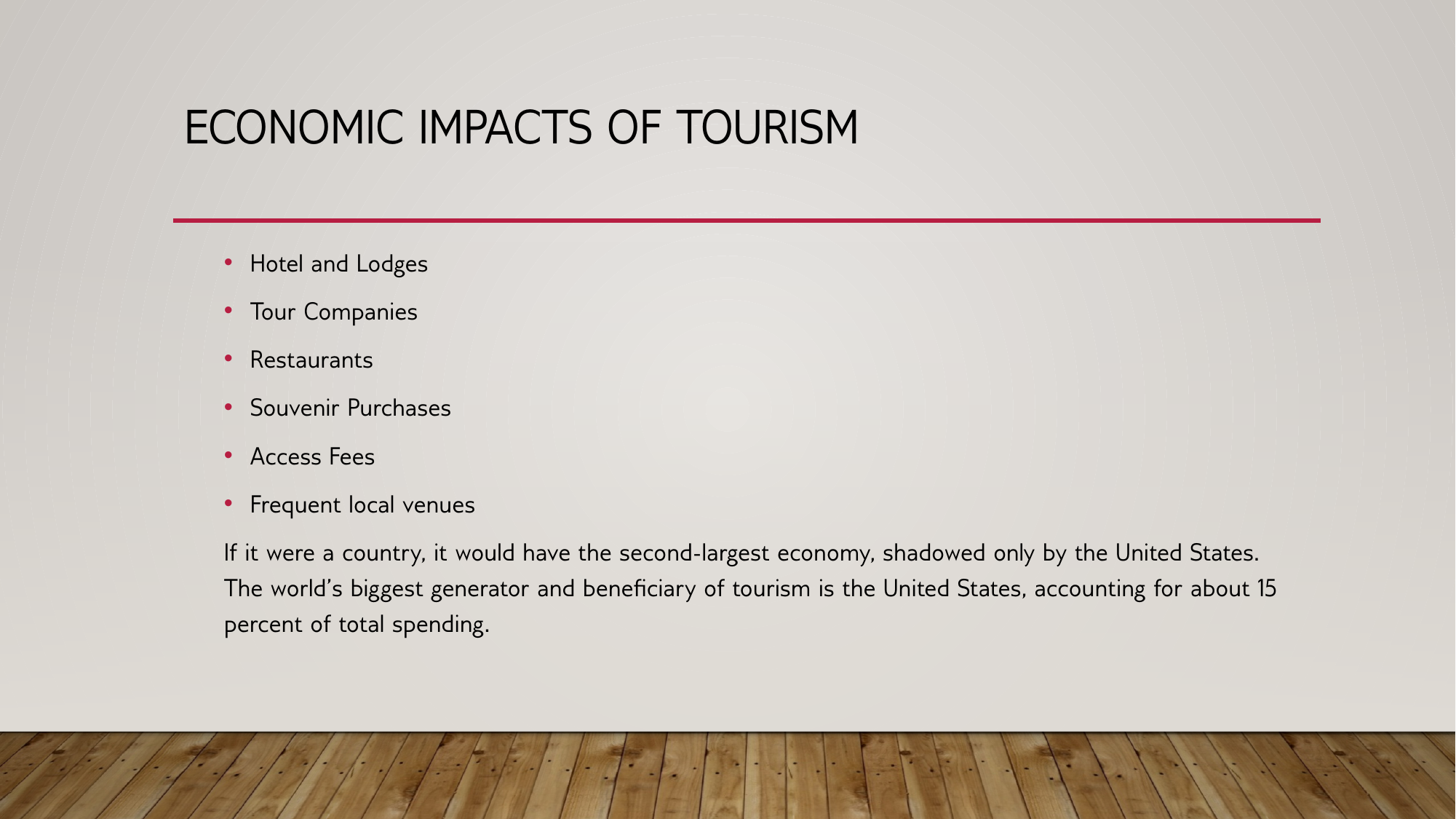

# Economic Impacts of Tourism
Hotel and Lodges
Tour Companies
Restaurants
Souvenir Purchases
Access Fees
Frequent local venues
If it were a country, it would have the second-largest economy, shadowed only by the United States. The world’s biggest generator and beneficiary of tourism is the United States, accounting for about 15 percent of total spending.